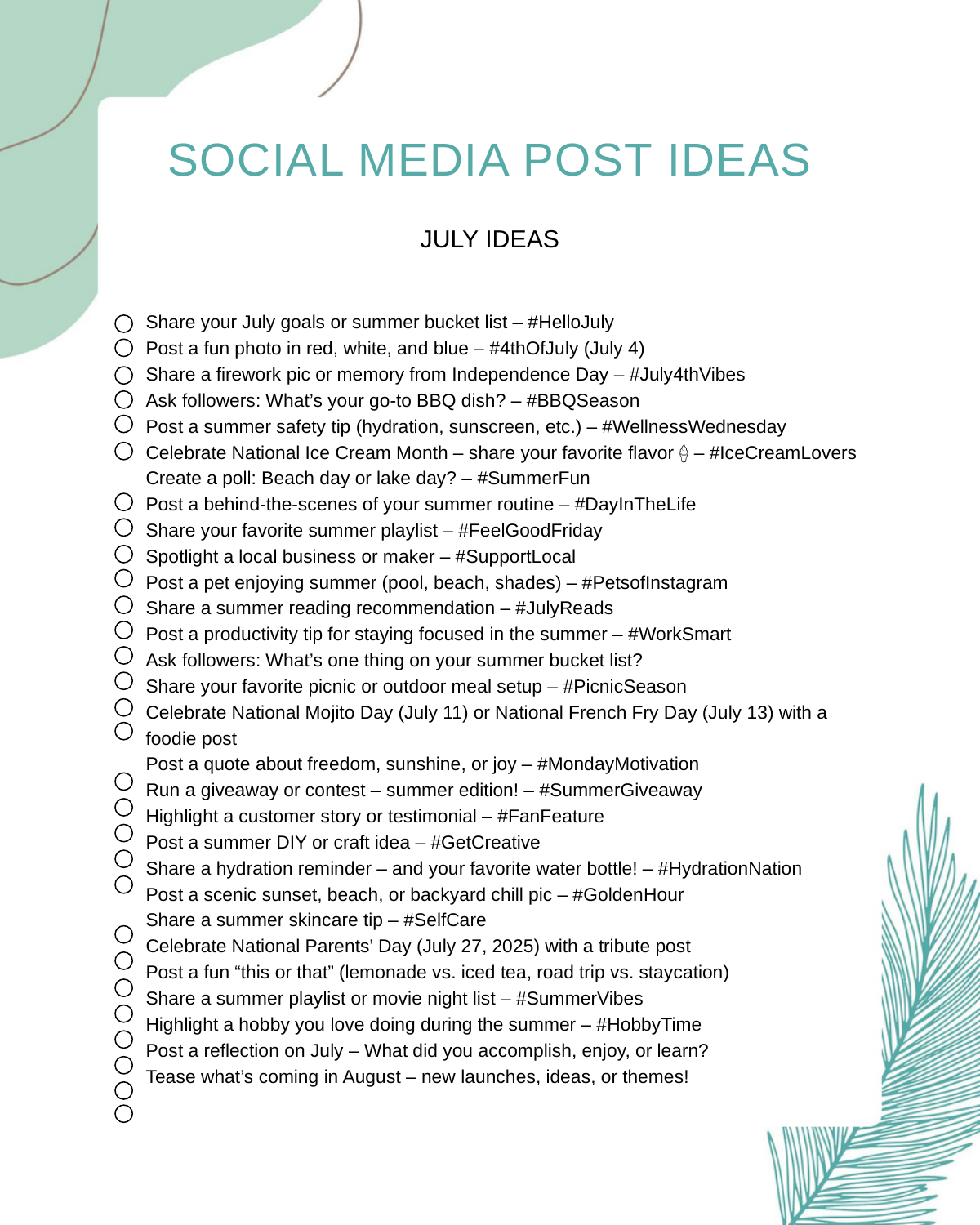

SOCIAL MEDIA POST IDEAS
JULY IDEAS
Share your July goals or summer bucket list – #HelloJuly
Post a fun photo in red, white, and blue – #4thOfJuly (July 4)
Share a firework pic or memory from Independence Day – #July4thVibes
Ask followers: What’s your go-to BBQ dish? – #BBQSeason
Post a summer safety tip (hydration, sunscreen, etc.) – #WellnessWednesday
Celebrate National Ice Cream Month – share your favorite flavor 🍦 – #IceCreamLovers
Create a poll: Beach day or lake day? – #SummerFun
Post a behind-the-scenes of your summer routine – #DayInTheLife
Share your favorite summer playlist – #FeelGoodFriday
Spotlight a local business or maker – #SupportLocal
Post a pet enjoying summer (pool, beach, shades) – #PetsofInstagram
Share a summer reading recommendation – #JulyReads
Post a productivity tip for staying focused in the summer – #WorkSmart
Ask followers: What’s one thing on your summer bucket list?
Share your favorite picnic or outdoor meal setup – #PicnicSeason
Celebrate National Mojito Day (July 11) or National French Fry Day (July 13) with a foodie post
Post a quote about freedom, sunshine, or joy – #MondayMotivation
Run a giveaway or contest – summer edition! – #SummerGiveaway
Highlight a customer story or testimonial – #FanFeature
Post a summer DIY or craft idea – #GetCreative
Share a hydration reminder – and your favorite water bottle! – #HydrationNation
Post a scenic sunset, beach, or backyard chill pic – #GoldenHour
Share a summer skincare tip – #SelfCare
Celebrate National Parents’ Day (July 27, 2025) with a tribute post
Post a fun “this or that” (lemonade vs. iced tea, road trip vs. staycation)
Share a summer playlist or movie night list – #SummerVibes
Highlight a hobby you love doing during the summer – #HobbyTime
Post a reflection on July – What did you accomplish, enjoy, or learn?
Tease what’s coming in August – new launches, ideas, or themes!